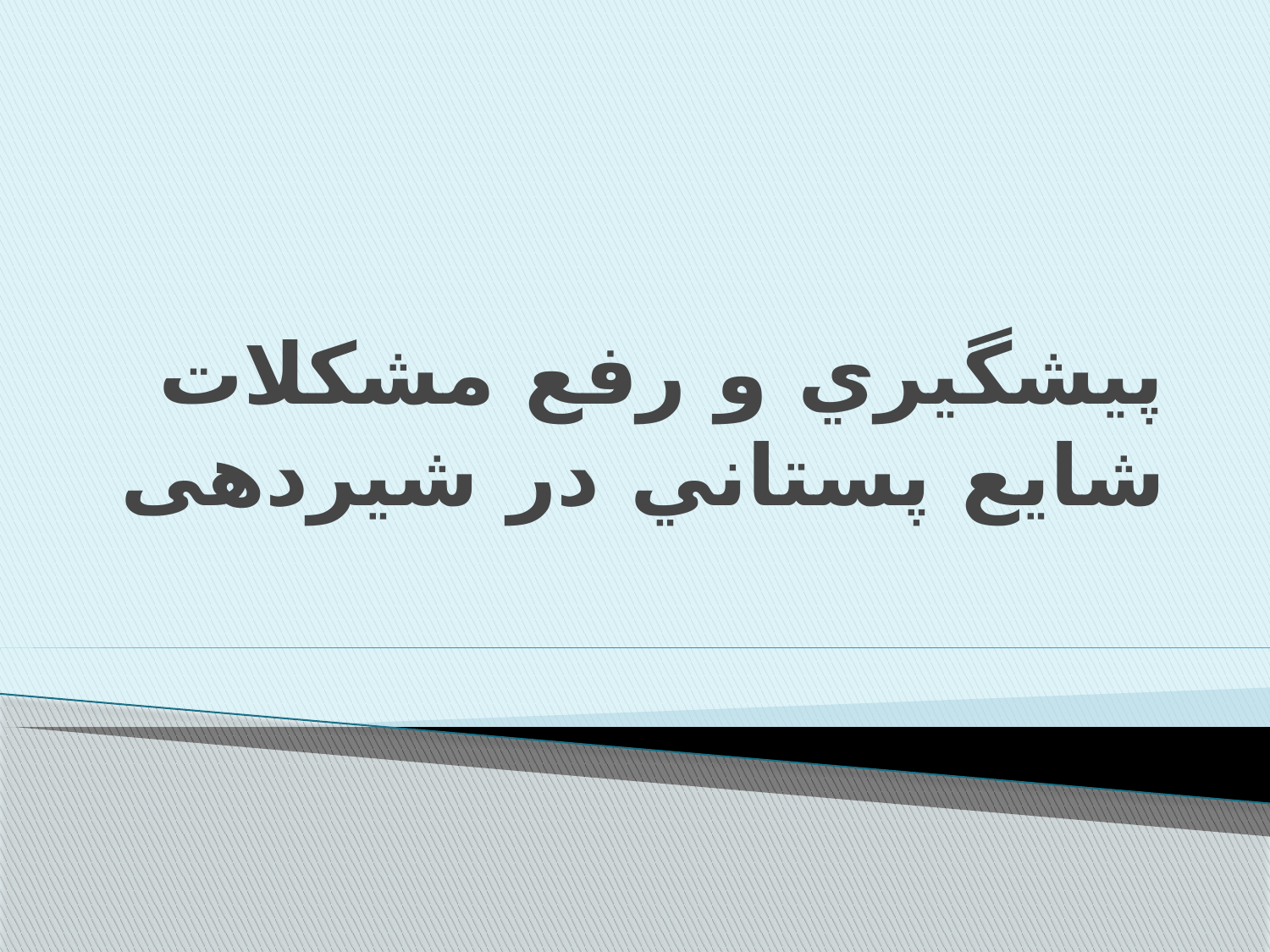

# پيشگيري و رفع مشكلات شایع پستاني در شیردهی